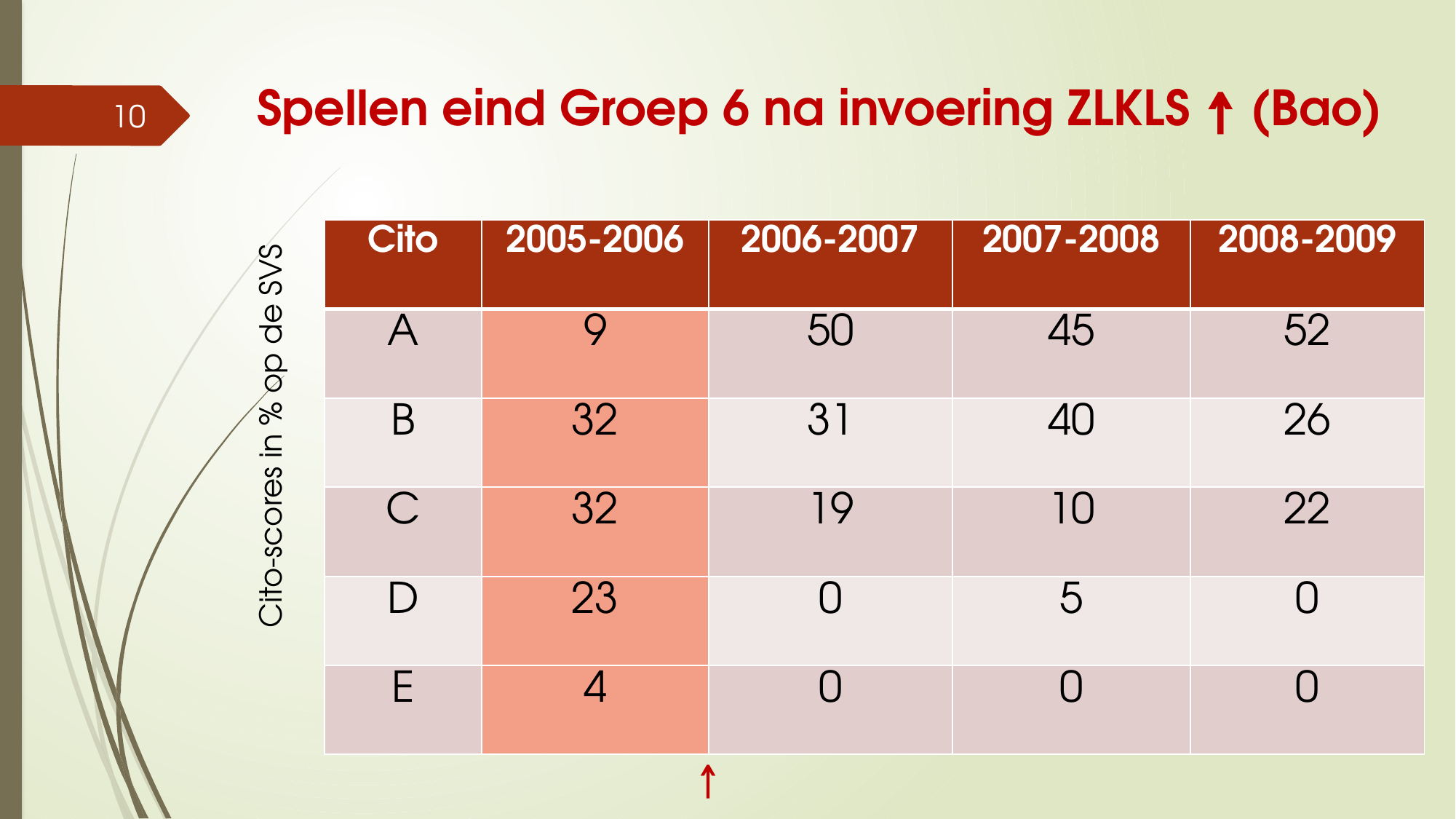

# Spellen eind Groep 6 na invoering ZLKLS ↑ (Bao)
10
| Cito | 2005-2006 | 2006-2007 | 2007-2008 | 2008-2009 |
| --- | --- | --- | --- | --- |
| A | 9 | 50 | 45 | 52 |
| B | 32 | 31 | 40 | 26 |
| C | 32 | 19 | 10 | 22 |
| D | 23 | 0 | 5 | 0 |
| E | 4 | 0 | 0 | 0 |
Cito-scores in % op de SVS
↓